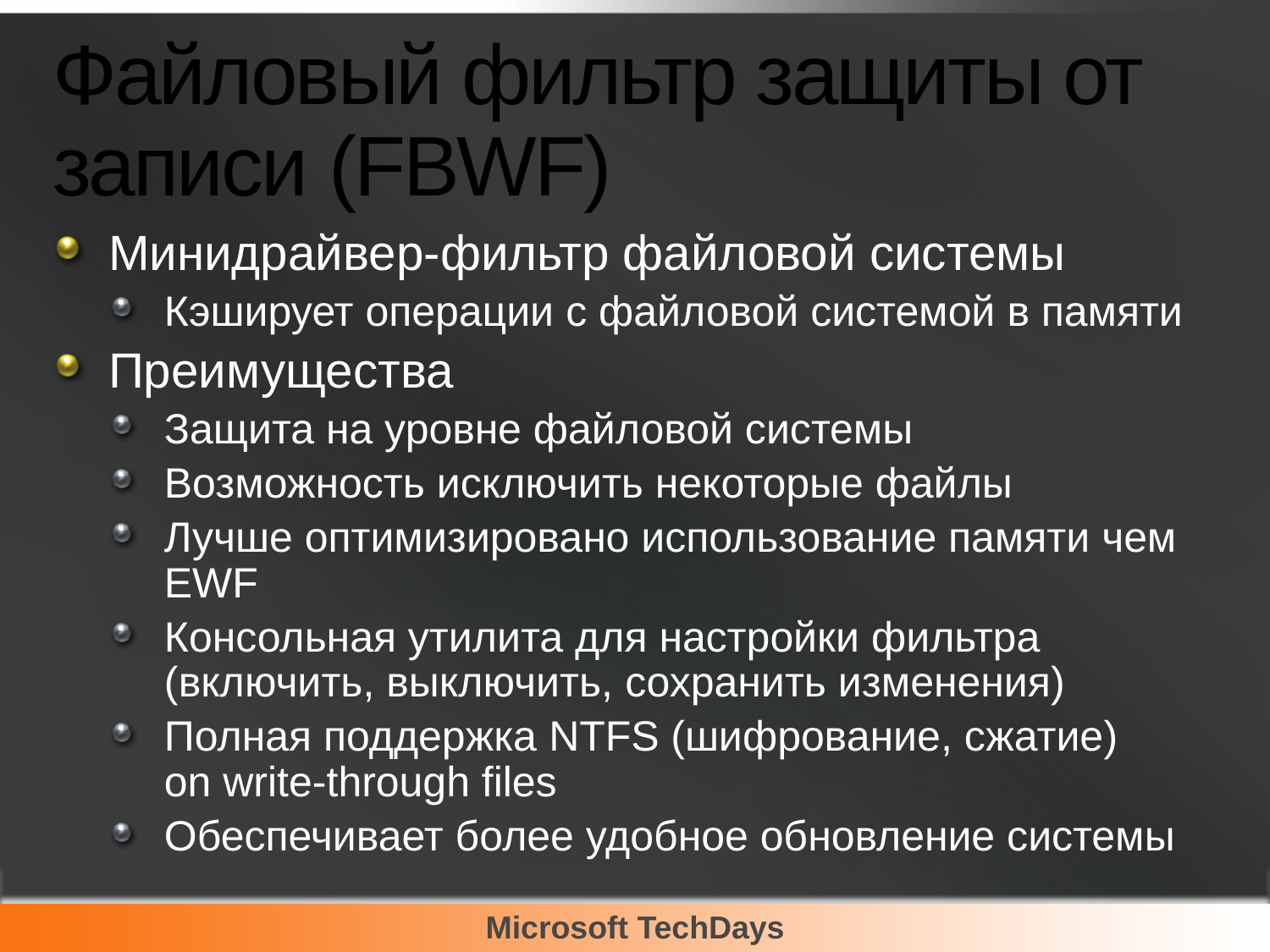

# Файловый фильтр защиты от записи (FBWF)
Минидрайвер-фильтр файловой системы
Кэширует операции с файловой системой в памяти
Преимущества
Защита на уровне файловой системы
Возможность исключить некоторые файлы
Лучше оптимизировано использование памяти чем EWF
Консольная утилита для настройки фильтра
(включить, выключить, сохранить изменения)
Полная поддержка NTFS (шифрование, сжатие)
on write-through files
Обеспечивает более удобное обновление системы